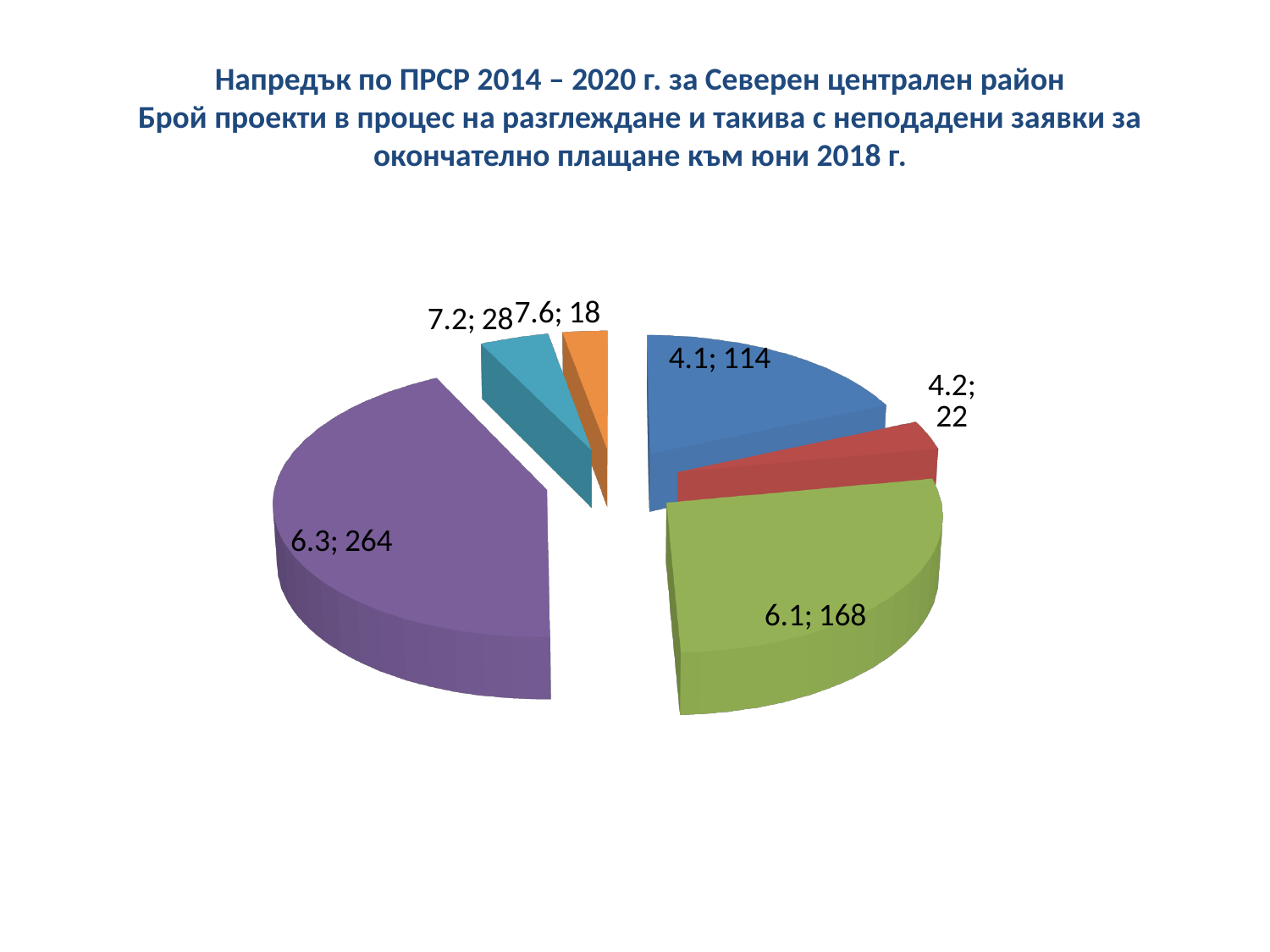

Напредък по ПРСР 2014 – 2020 г. за Северен централен район
Брой проекти в процес на разглеждане и такива с неподадени заявки за окончателно плащане към юни 2018 г.

[unsupported chart]